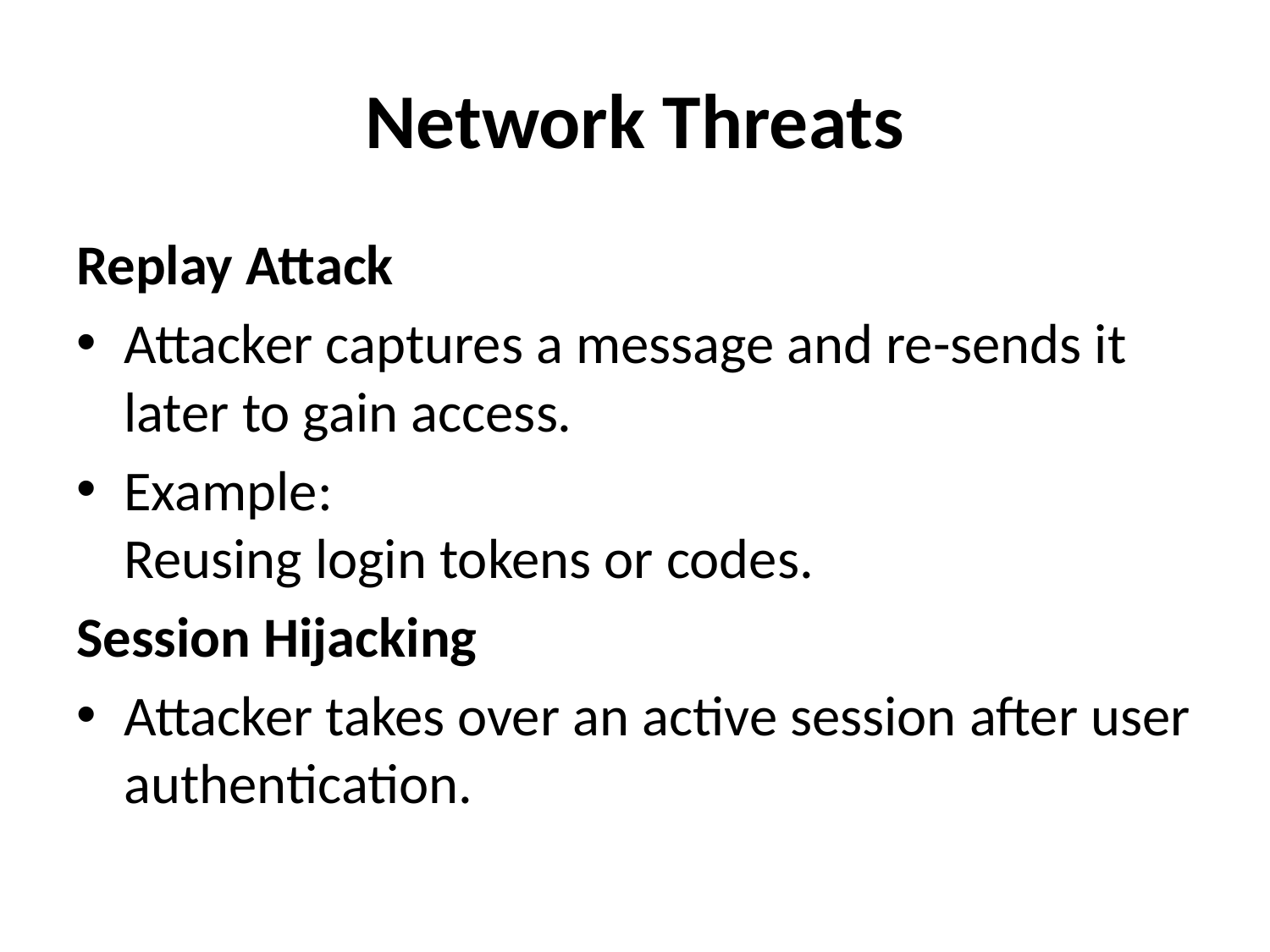

# Network Threats
Replay Attack
Attacker captures a message and re-sends it later to gain access.
Example:
Reusing login tokens or codes.
Session Hijacking
Attacker takes over an active session after user authentication.